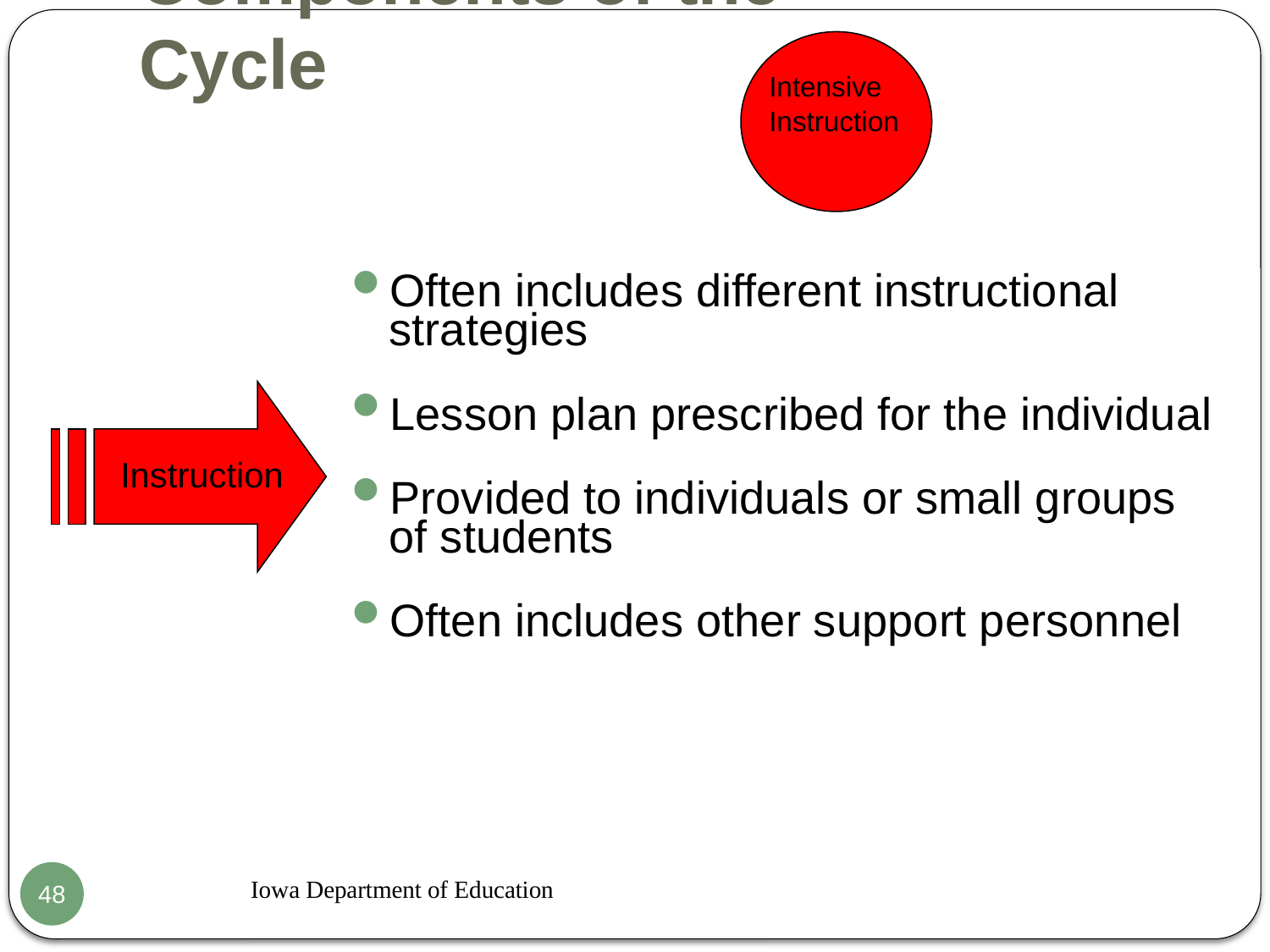

# Components of the               Cycle

Intensive
Instruction
Often includes different instructional strategies
Lesson plan prescribed for the individual
Provided to individuals or small groups of students
Often includes other support personnel

Instruction
Iowa Department of Education
48